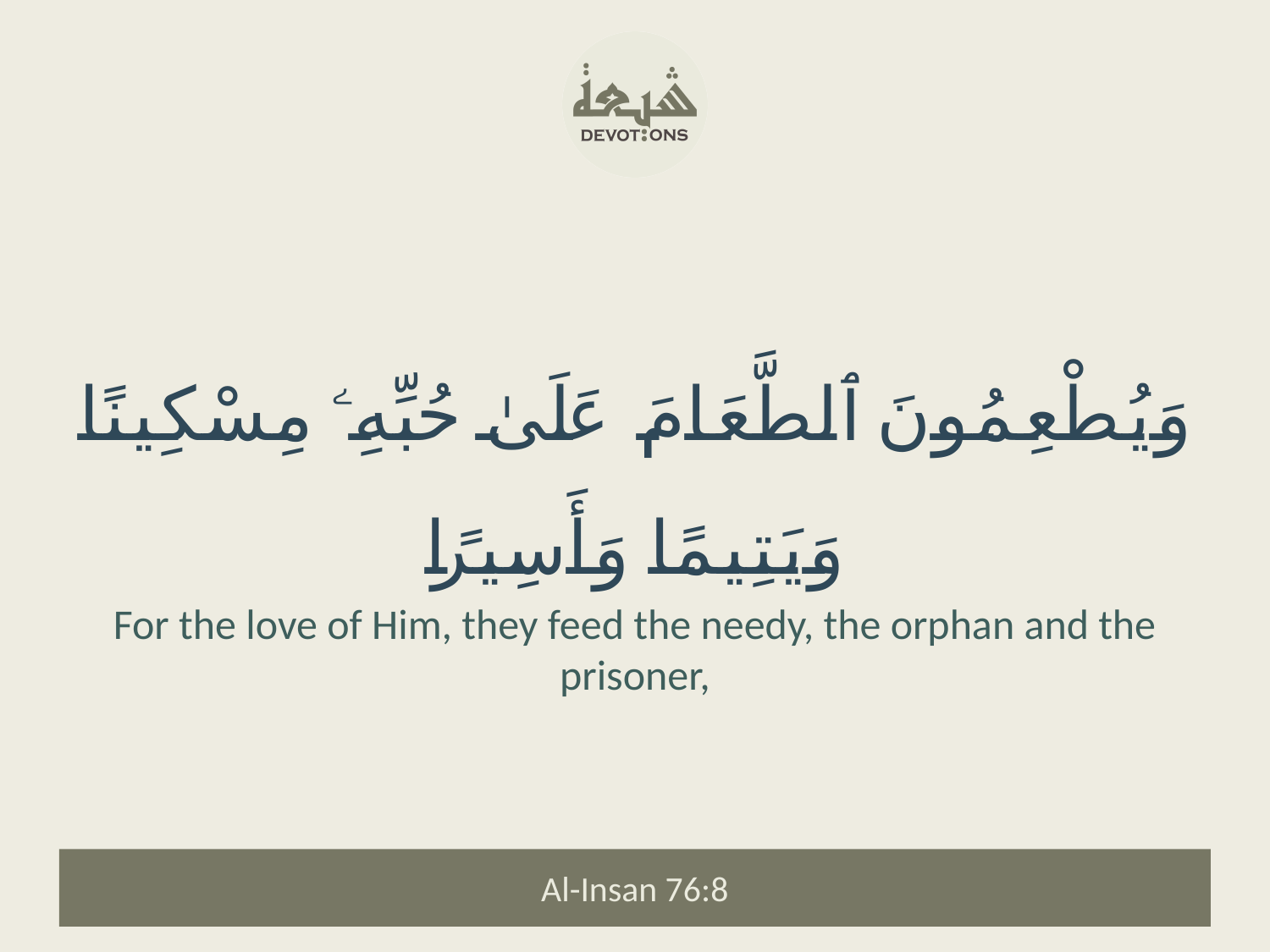

وَيُطْعِمُونَ ٱلطَّعَامَ عَلَىٰ حُبِّهِۦ مِسْكِينًا وَيَتِيمًا وَأَسِيرًا
For the love of Him, they feed the needy, the orphan and the prisoner,
Al-Insan 76:8